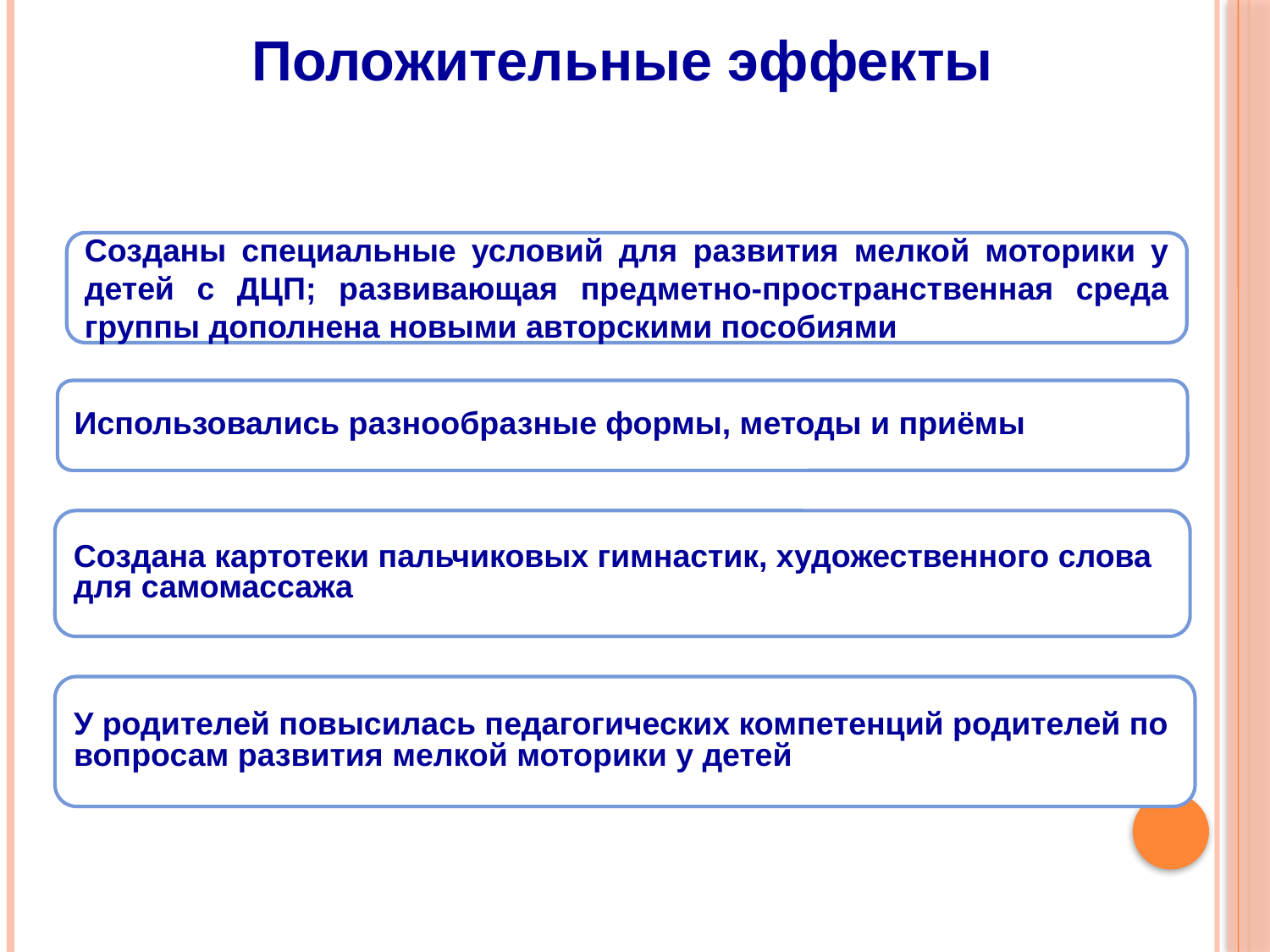

Положительные эффекты

Созданы специальные условий для развития мелкой моторики у детей с ДЦП; развивающая предметно-пространственная среда группы дополнена новыми авторскими пособиями
Использовались разнообразные формы, методы и приёмы
Создана картотеки пальчиковых гимнастик, художественного слова для самомассажа
У родителей повысилась педагогических компетенций родителей по вопросам развития мелкой моторики у детей